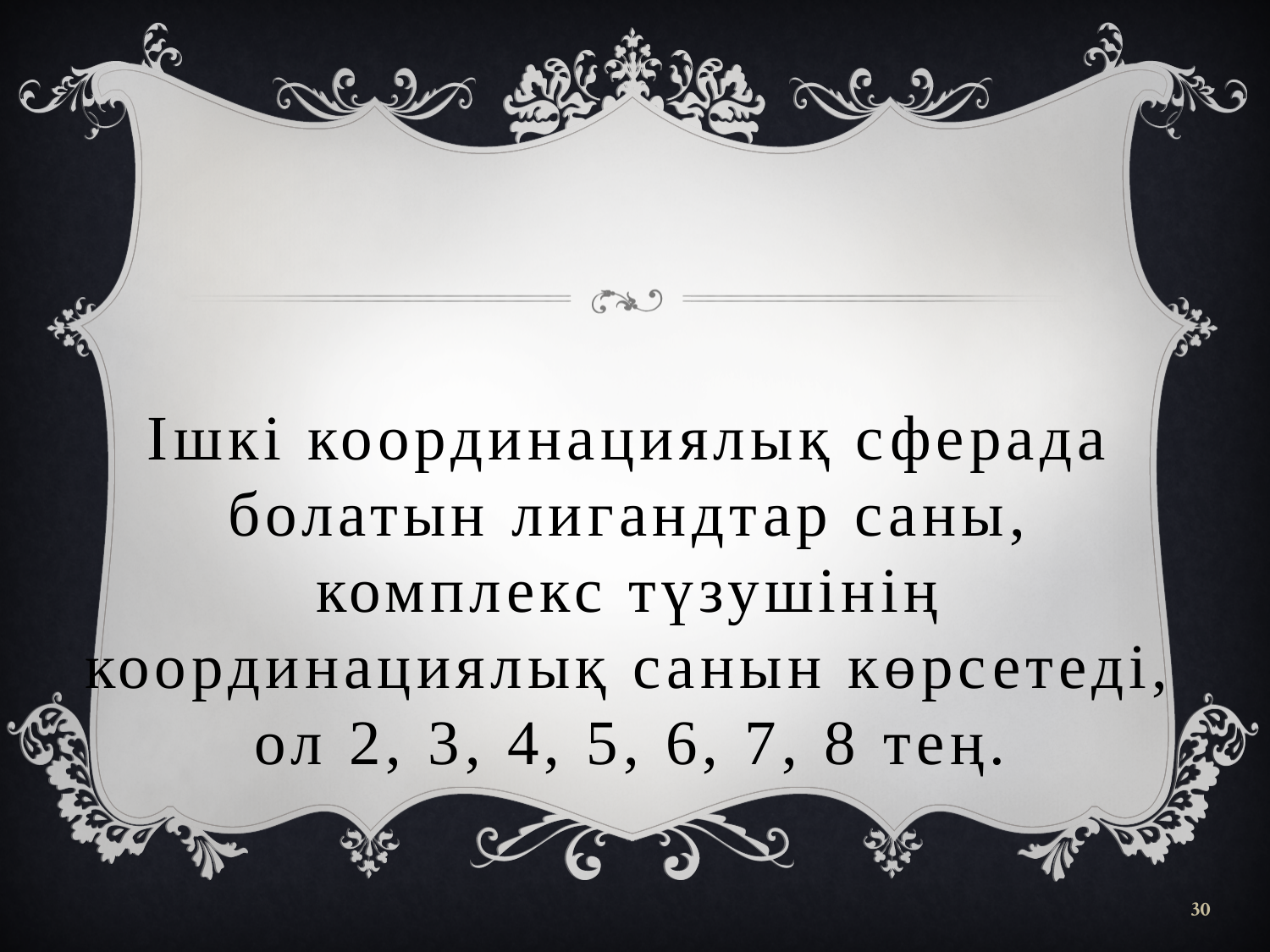

Ішкі координациялық сферада болатын лигандтар саны, комплекс түзушінің координациялық санын көрсетеді, ол 2, 3, 4, 5, 6, 7, 8 тең.

30